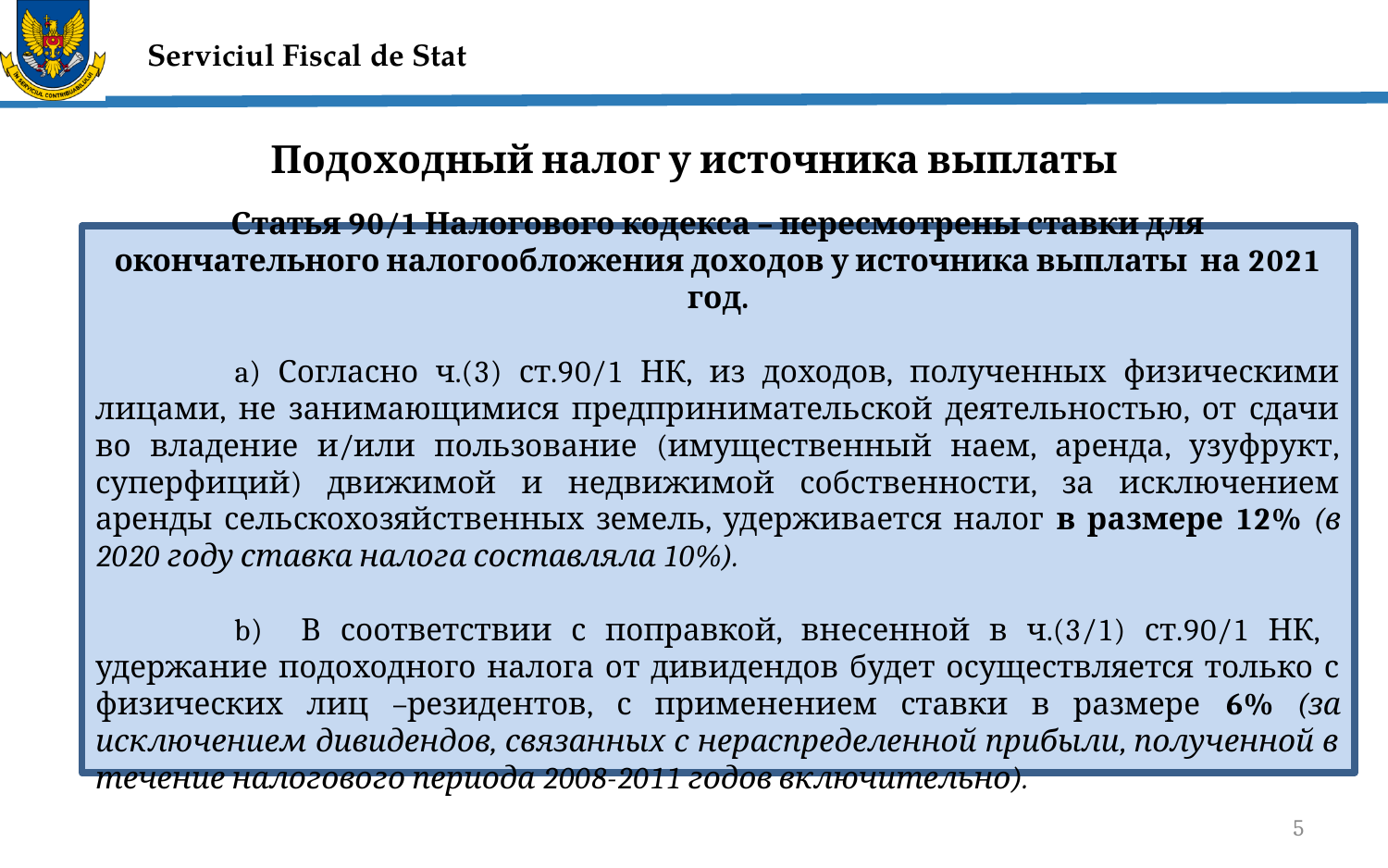

Подоходный налог у источника выплаты
Статья 90/1 Налогового кодекса – пересмотрены ставки для окончательного налогообложения доходов у источника выплаты  на 2021 год.

	a) Согласно ч.(3) ст.90/1 НК, из доходов, полученных физическими лицами, не занимающимися предпринимательской деятельностью, от сдачи во владение и/или пользование (имущественный наем, аренда, узуфрукт, суперфиций) движимой и недвижимой собственности, за исключением аренды сельскохозяйственных земель, удерживается налог в размере 12% (в 2020 году ставка налога составляла 10%).

	b)  В соответствии с поправкой, внесенной в ч.(3/1) ст.90/1 НК,  удержание подоходного налога от дивидендов будет осуществляется только с физических лиц –резидентов, с применением ставки в размере 6% (за исключением дивидендов, связанных с нераспределенной прибыли, полученной в течение налогового периода 2008-2011 годов включительно).
5